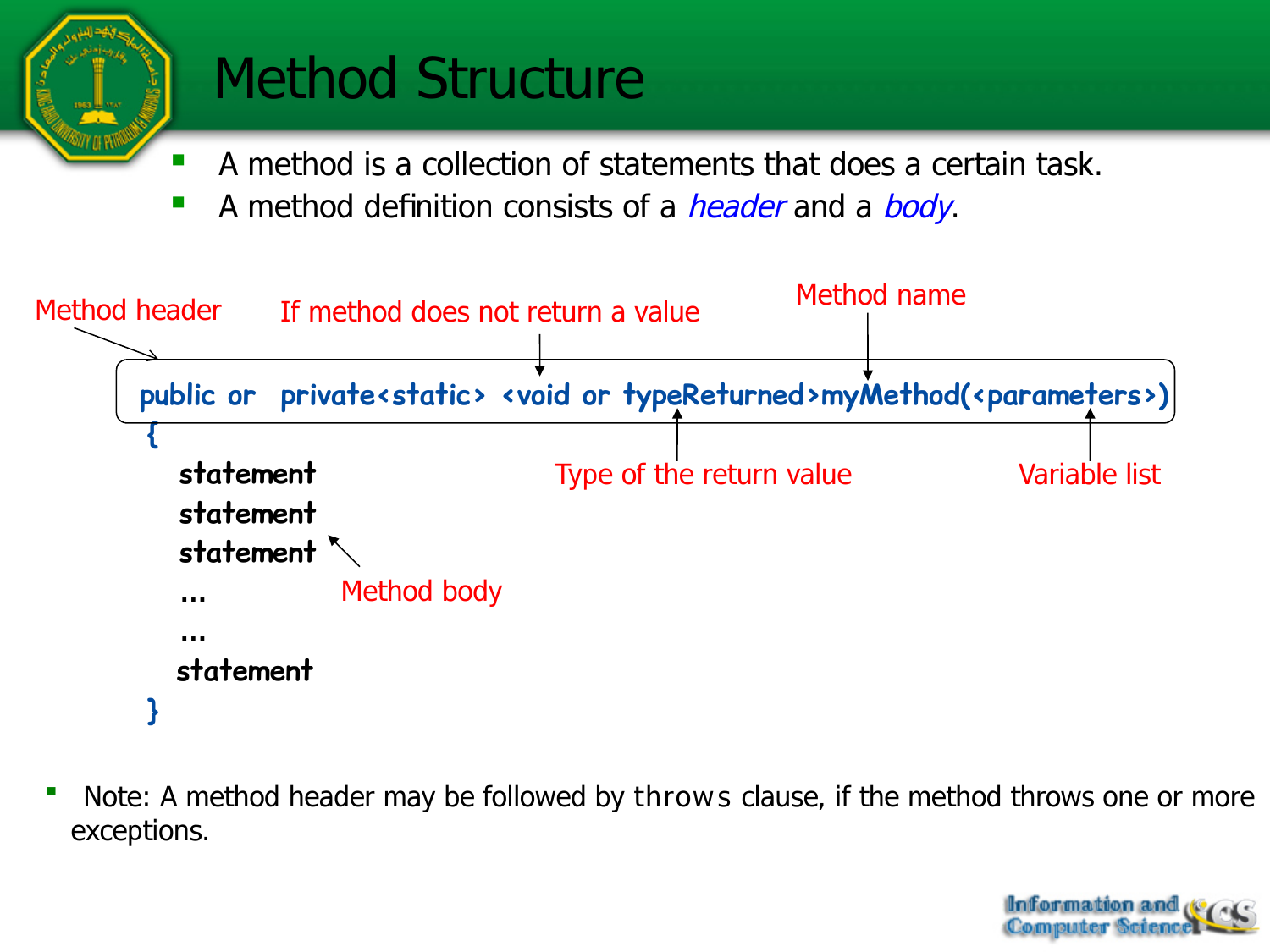

# Method Structure
A method is a collection of statements that does a certain task.
A method definition consists of a header and a body.
Method name
Method header
If method does not return a value

public or  private<static> <void or typeReturned>myMethod(<parameters>)
 {
	statement
	statement
	statement
	…
	…
   statement
 }

Type of the return value
Variable list

Method body
 Note: A method header may be followed by throws clause, if the method throws one or more
   exceptions.